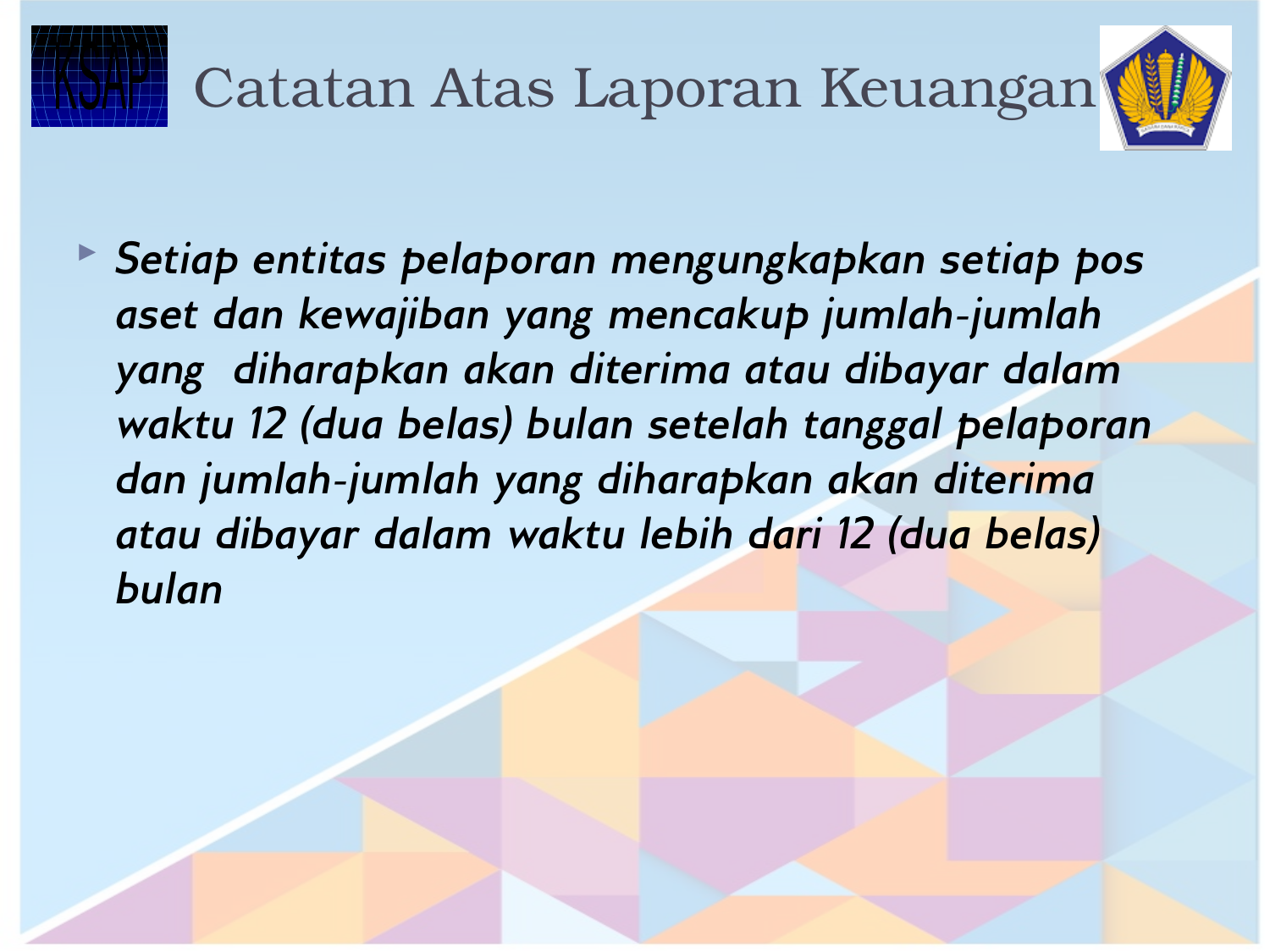

# Catatan Atas Laporan Keuangan
Setiap entitas pelaporan mengungkapkan setiap pos aset dan kewajiban yang mencakup jumlah-jumlah yang  diharapkan akan diterima atau dibayar dalam waktu 12 (dua belas) bulan setelah tanggal pelaporan dan jumlah-jumlah yang diharapkan akan diterima atau dibayar dalam waktu lebih dari 12 (dua belas) bulan